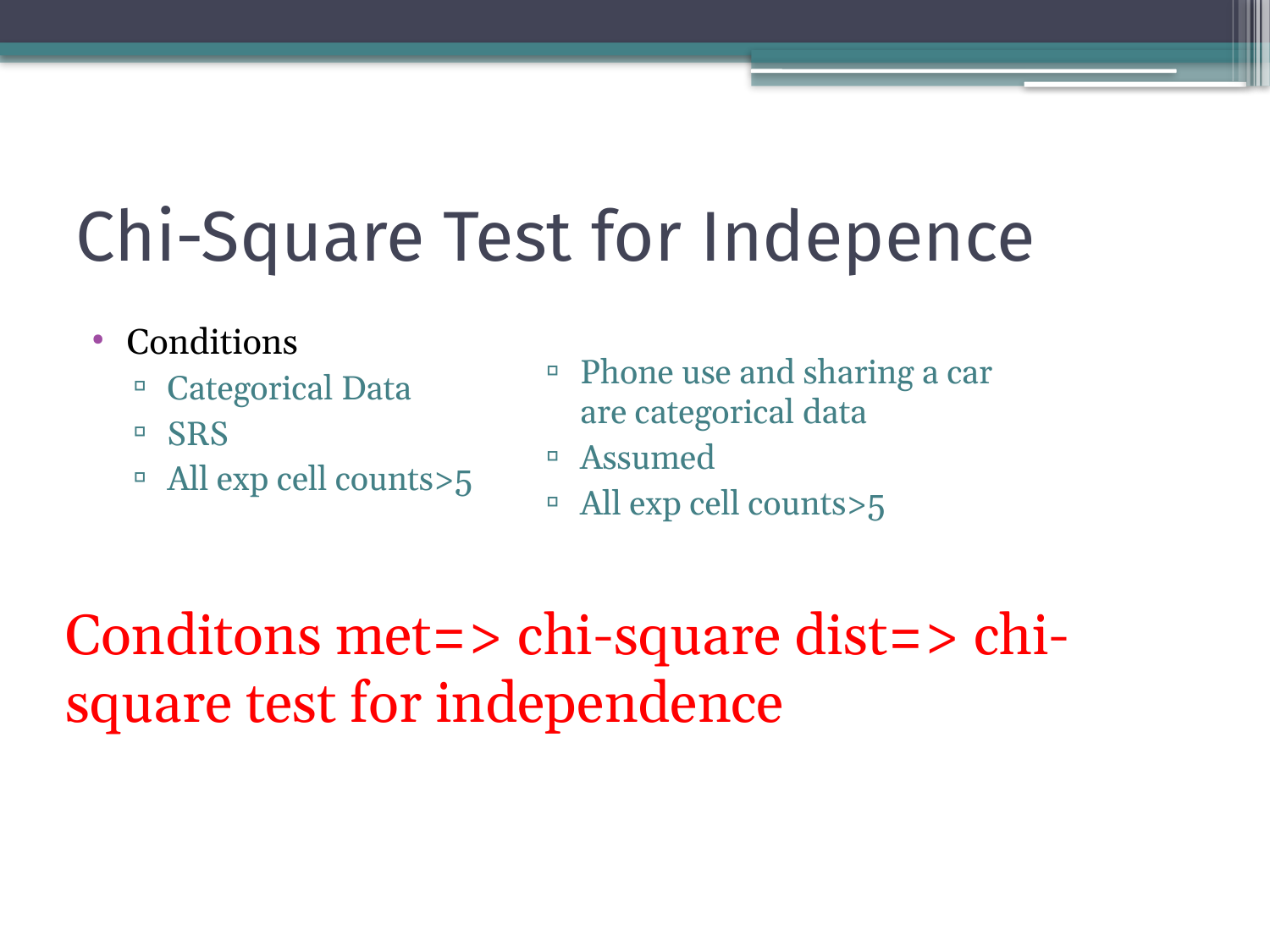

# Chi-Square Test for Indepence
Conditions
Categorical Data
SRS
All exp cell counts>5
Phone use and sharing a car are categorical data
Assumed
All exp cell counts>5
Conditons met=> chi-square dist=> chi-square test for independence